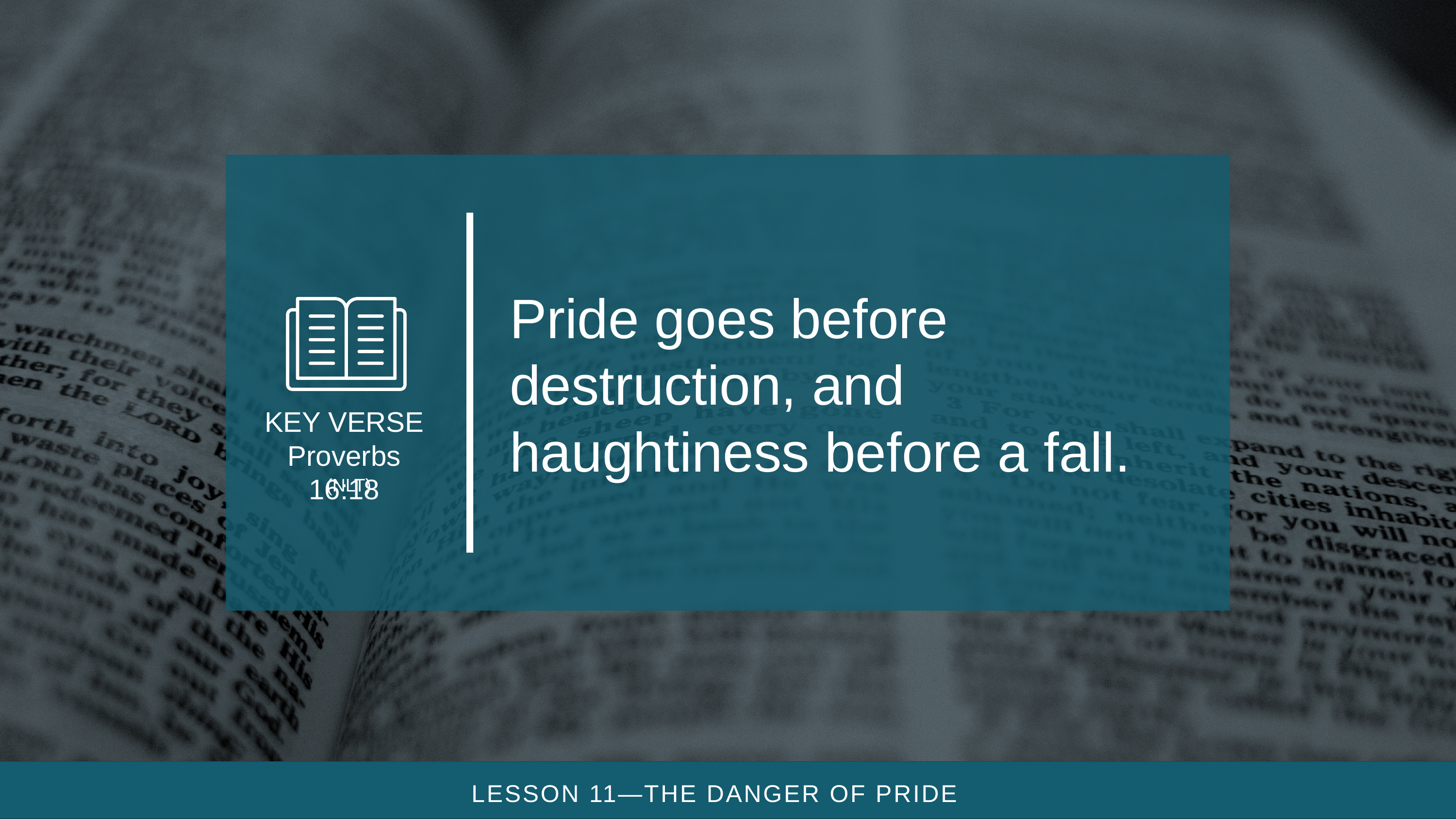

Pride goes before destruction, and haughtiness before a fall.
(NLT)